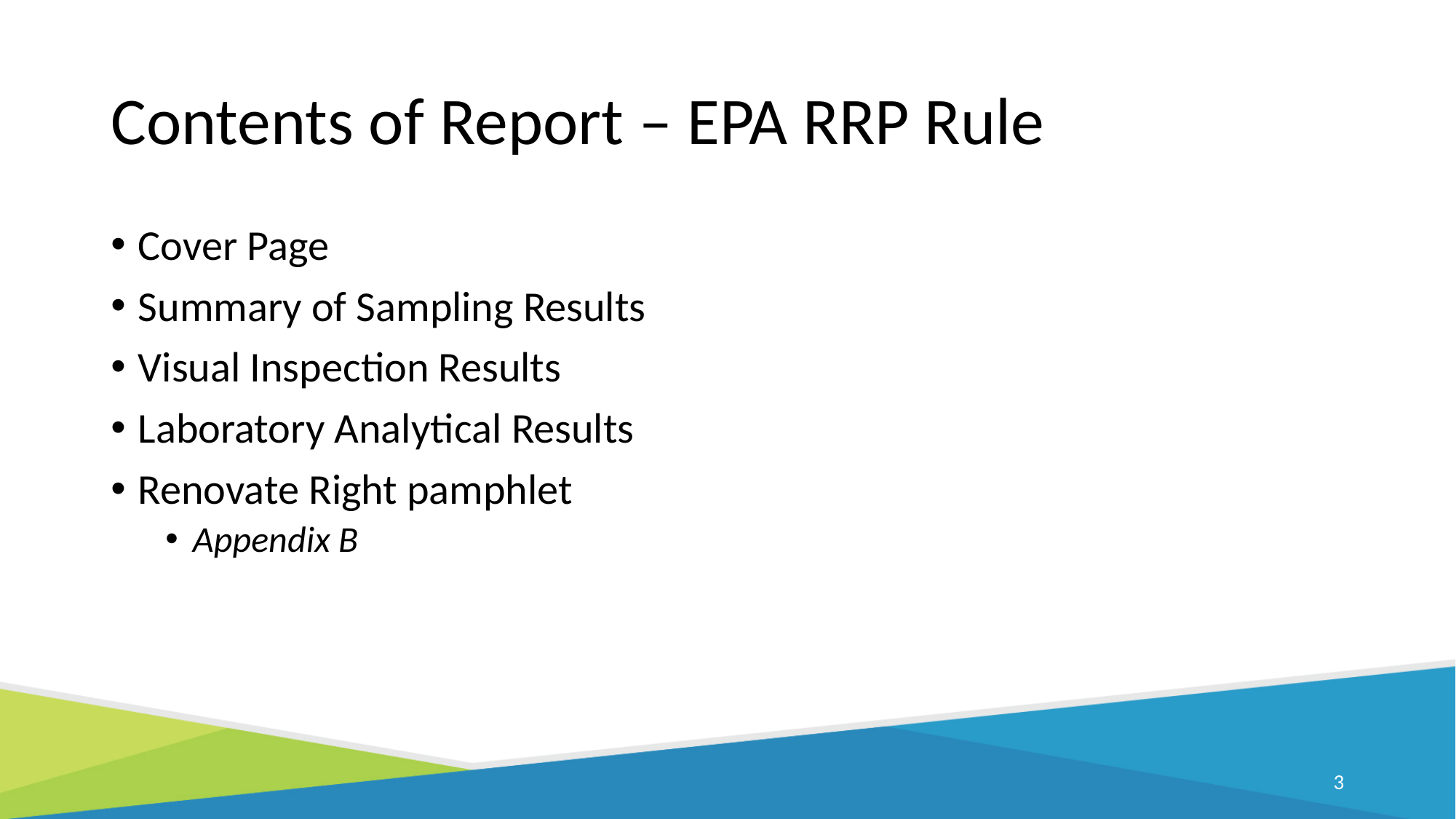

# Contents of Report – EPA RRP Rule
Cover Page
Summary of Sampling Results
Visual Inspection Results
Laboratory Analytical Results
Renovate Right pamphlet
Appendix B

3